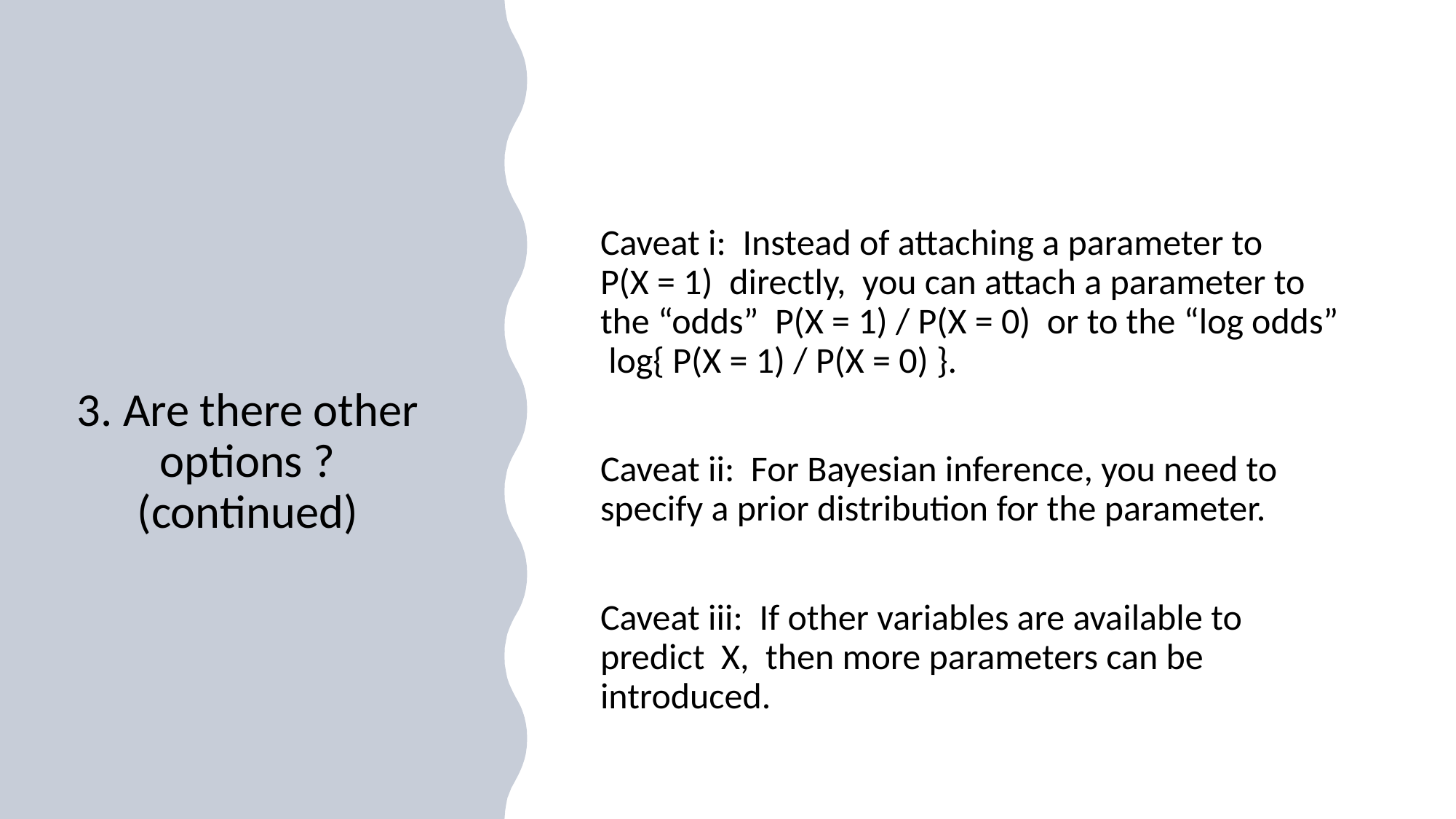

# 3. Are there other options ? (continued)
Caveat i:  Instead of attaching a parameter to     P(X = 1)  directly,  you can attach a parameter to the “odds”  P(X = 1) / P(X = 0)  or to the “log odds”  log{ P(X = 1) / P(X = 0) }.

Caveat ii:  For Bayesian inference, you need to specify a prior distribution for the parameter.

Caveat iii:  If other variables are available to predict  X,  then more parameters can be introduced.